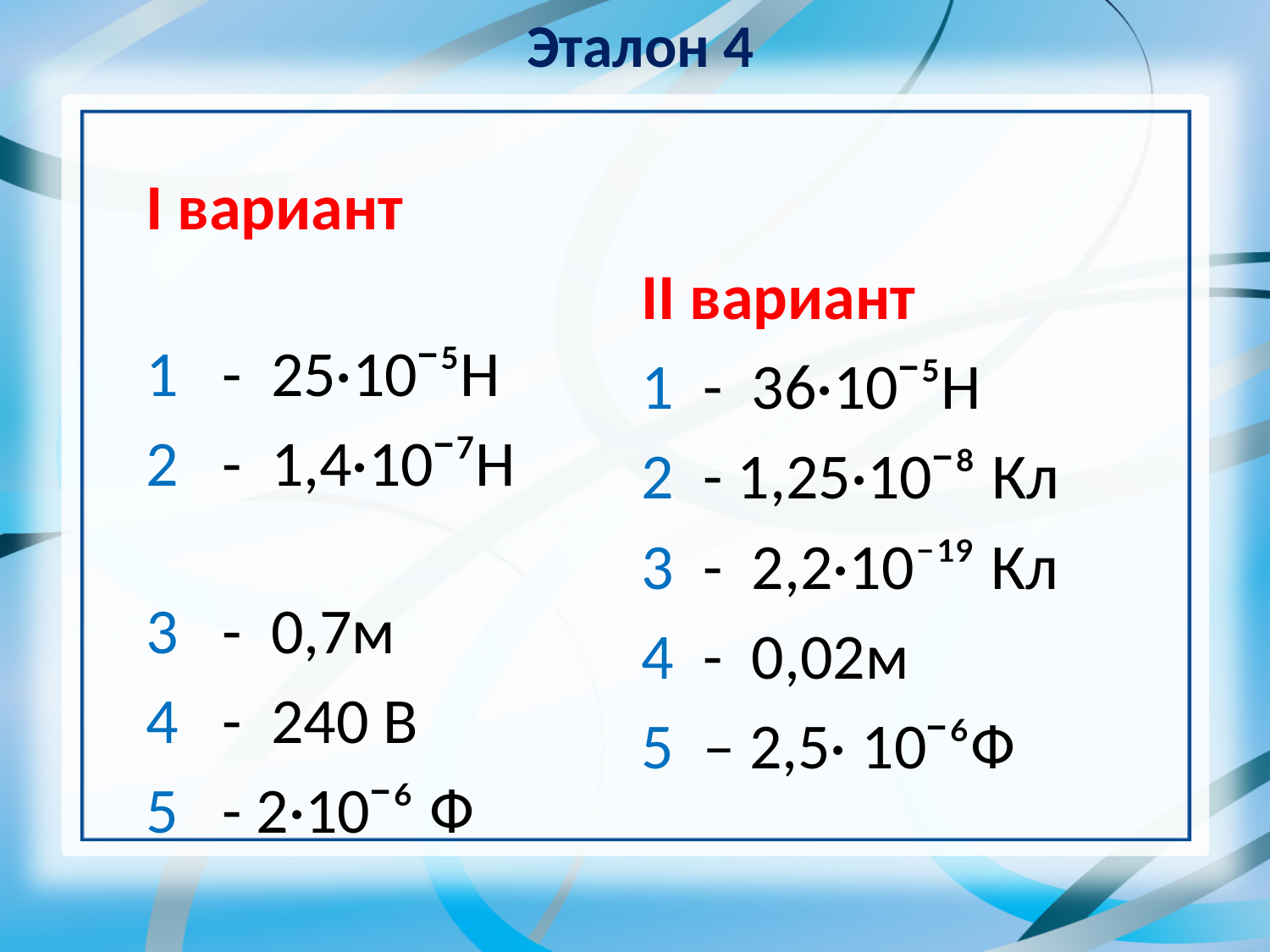

# Эталон 4
   I вариант
   1   -  25·10ˉ⁵Н
   2   -  1,4·10ˉ⁷Н
   3   -  0,7м
   4   -  240 В
   5   - 2·10ˉ⁶ Ф

II вариант
1  -  36·10ˉ⁵Н
2  - 1,25·10ˉ⁸ Кл
3  -  2,2·10⁻¹⁹ Кл
4  -  0,02м
5  – 2,5· 10ˉ⁶Ф